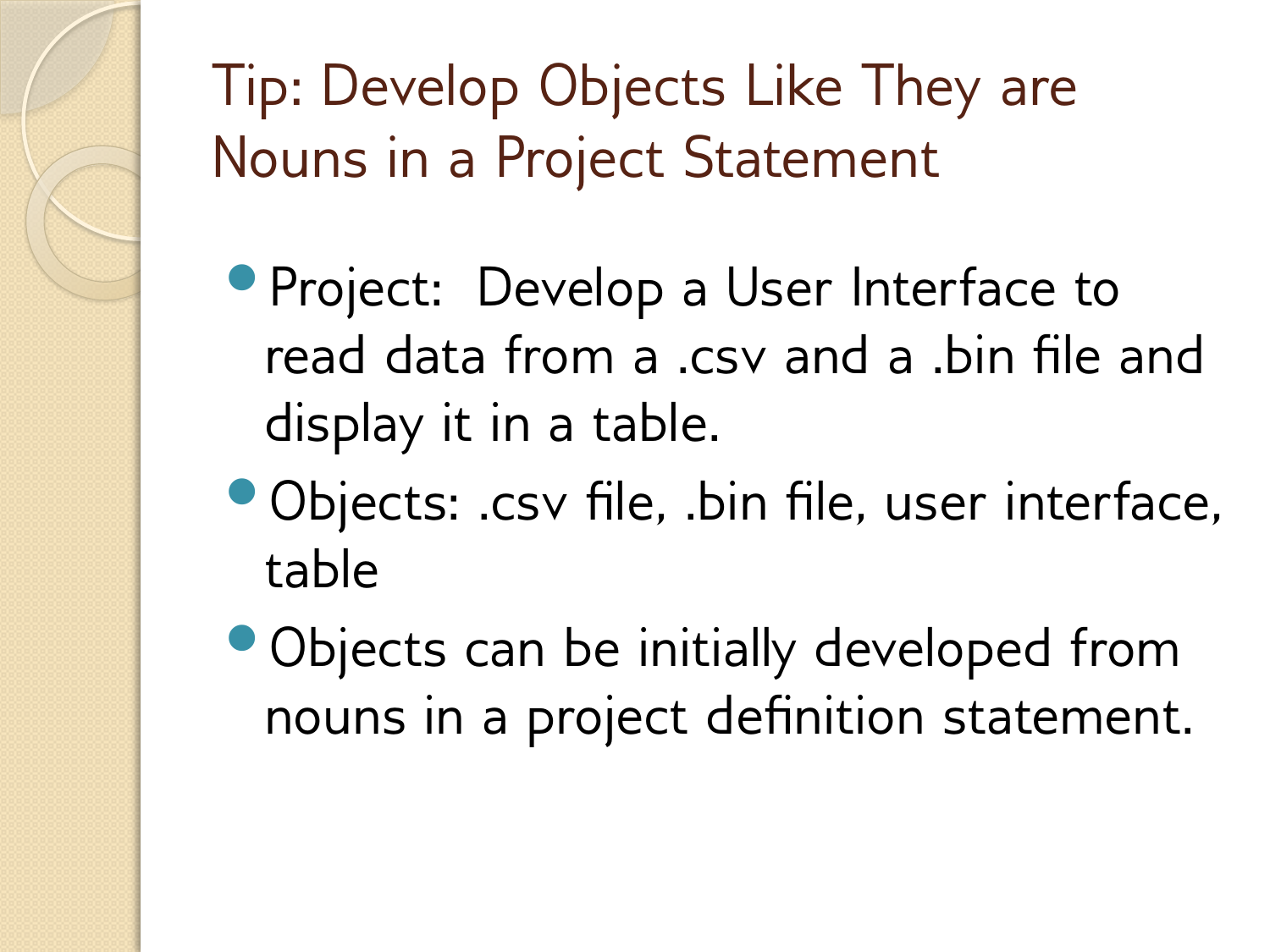

# Tip: Develop Objects Like They are Nouns in a Project Statement
Project:  Develop a User Interface to read data from a .csv and a .bin file and display it in a table.
Objects: .csv file, .bin file, user interface, table
Objects can be initially developed from nouns in a project definition statement.